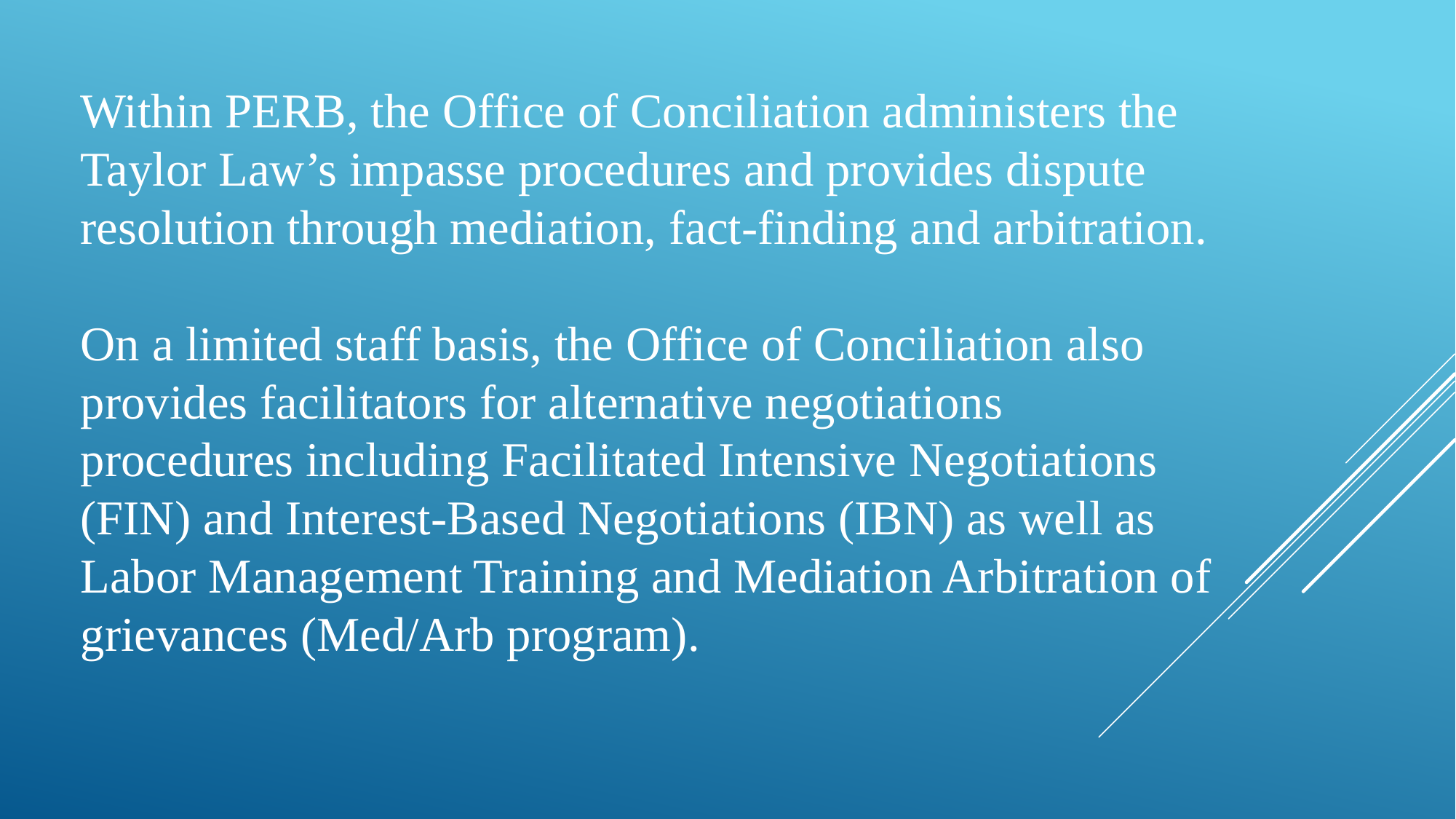

Within PERB, the Office of Conciliation administers the Taylor Law’s impasse procedures and provides dispute resolution through mediation, fact-finding and arbitration.

On a limited staff basis, the Office of Conciliation also provides facilitators for alternative negotiations procedures including Facilitated Intensive Negotiations (FIN) and Interest-Based Negotiations (IBN) as well as Labor Management Training and Mediation Arbitration of grievances (Med/Arb program).